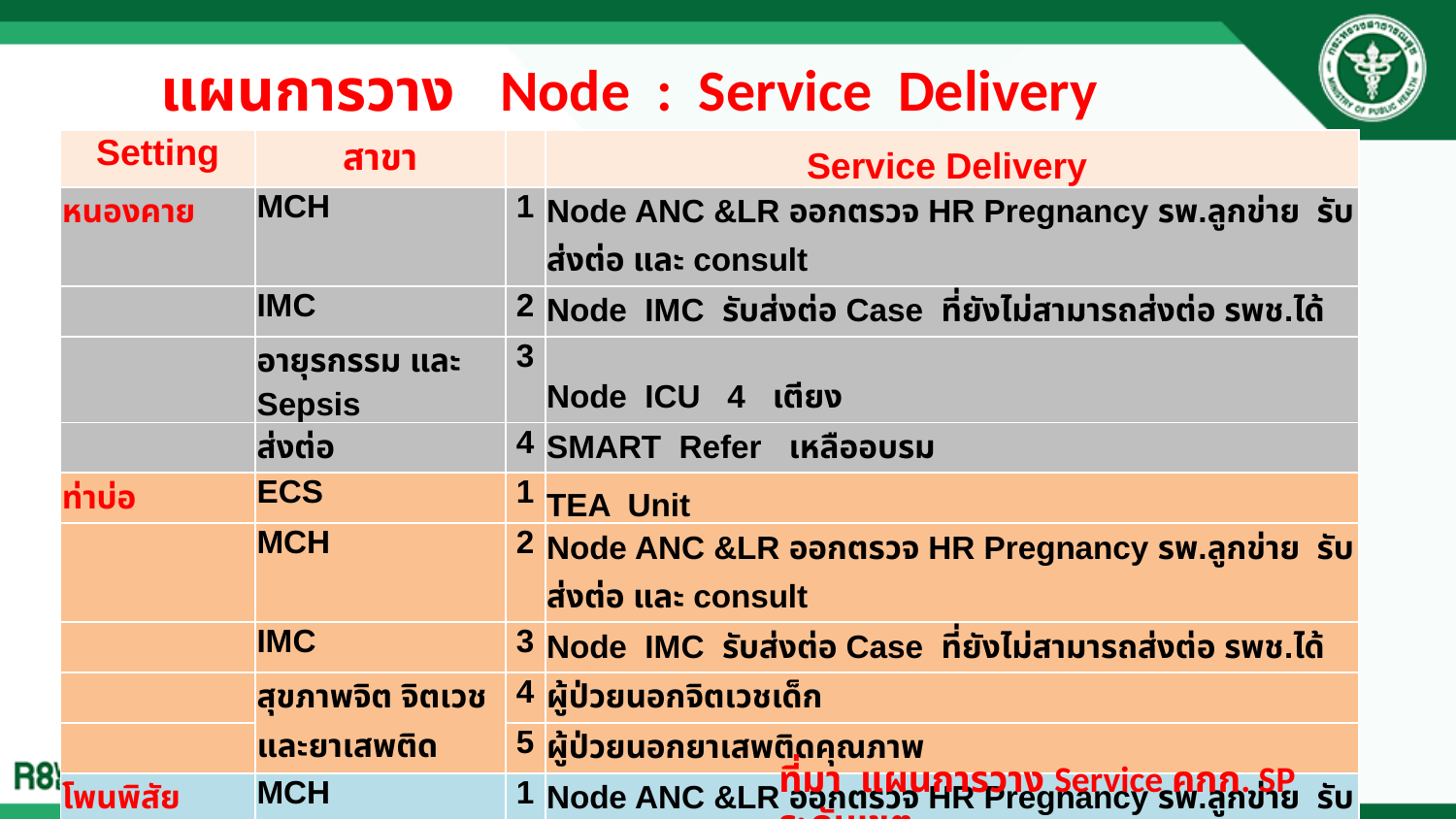

# แผนการวาง   Node  :  Service  Delivery
| Setting | สาขา |  | Service Delivery |
| --- | --- | --- | --- |
| หนองคาย | MCH | 1 | Node ANC &LR ออกตรวจ HR Pregnancy รพ.ลูกข่าย รับส่งต่อ และ consult |
|  | IMC | 2 | Node IMC รับส่งต่อ Case ที่ยังไม่สามารถส่งต่อ รพช.ได้ |
|  | อายุรกรรม และ Sepsis | 3 | Node ICU 4 เตียง |
|  | ส่งต่อ | 4 | SMART Refer เหลืออบรม |
| ท่าบ่อ | ECS | 1 | TEA Unit |
|  | MCH | 2 | Node ANC &LR ออกตรวจ HR Pregnancy รพ.ลูกข่าย รับส่งต่อ และ consult |
|  | IMC | 3 | Node IMC รับส่งต่อ Case ที่ยังไม่สามารถส่งต่อ รพช.ได้ |
|  | สุขภาพจิต จิตเวชและยาเสพติด | 4 | ผู้ป่วยนอกจิตเวชเด็ก |
|  |  | 5 | ผู้ป่วยนอกยาเสพติดคุณภาพ |
| โพนพิสัย | MCH | 1 | Node ANC &LR ออกตรวจ HR Pregnancy รพ.ลูกข่าย รับส่งต่อ และ consult |
|  | Stroke | 2 | Stroke Unit |
|  | IMC | 3 | Node IMC รับส่งต่อ Case ที่ยังไม่สามารถส่งต่อ รพช.ได้ |
| ศรีเชียงใหม่ | สุขภาพช่องปาก | 1 | รักษารากฟันกรามแท้ |
| สังคม | สุขภาพช่องปาก | 1 | รักษารากฟันกรามแท้ |
ที่มา  แผนการวาง Service คกก. SP ระดับเขต